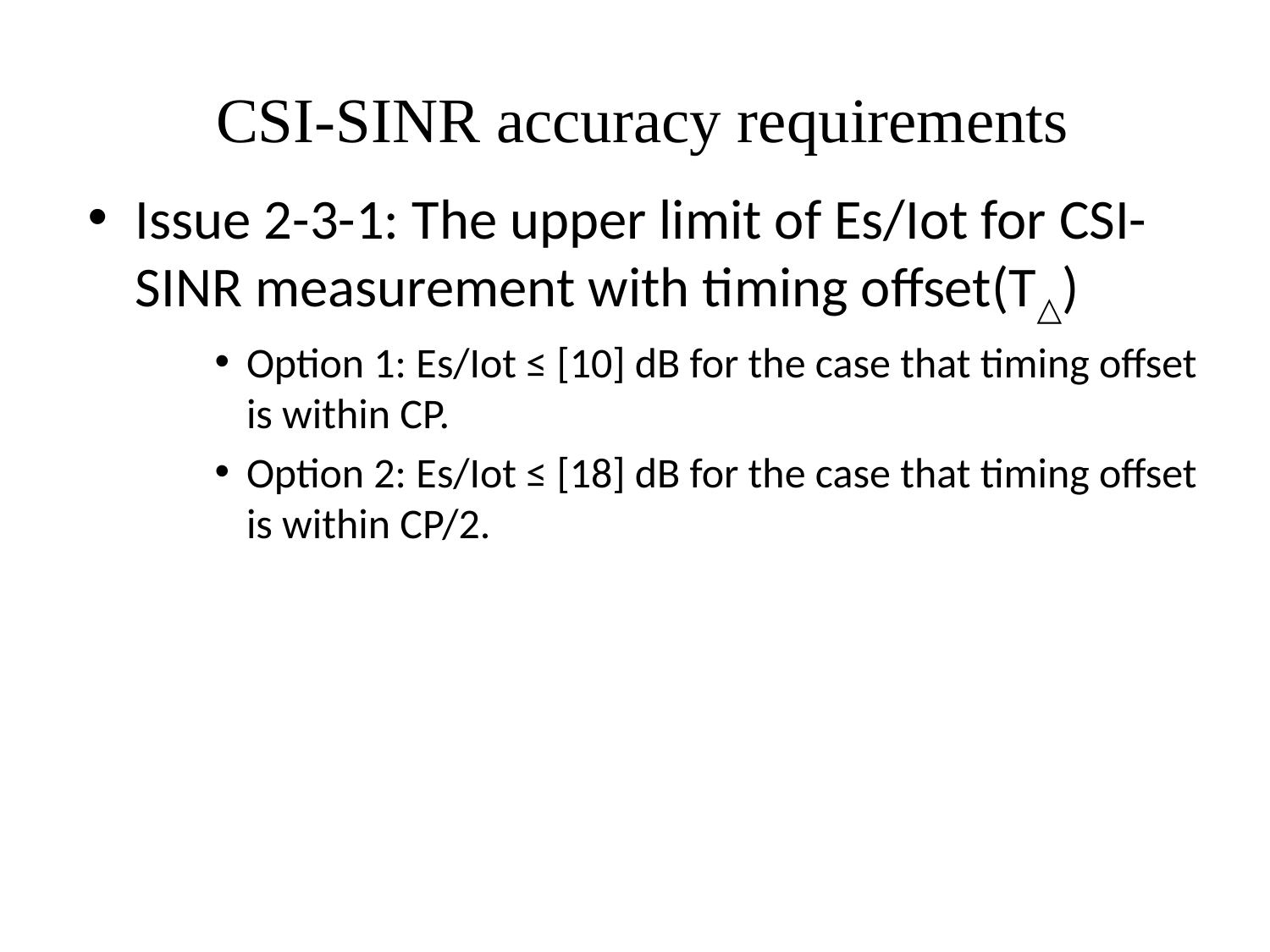

# CSI-SINR accuracy requirements
Issue 2-3-1: The upper limit of Es/Iot for CSI-SINR measurement with timing offset(T△)
Option 1: Es/Iot ≤ [10] dB for the case that timing offset is within CP.
Option 2: Es/Iot ≤ [18] dB for the case that timing offset is within CP/2.